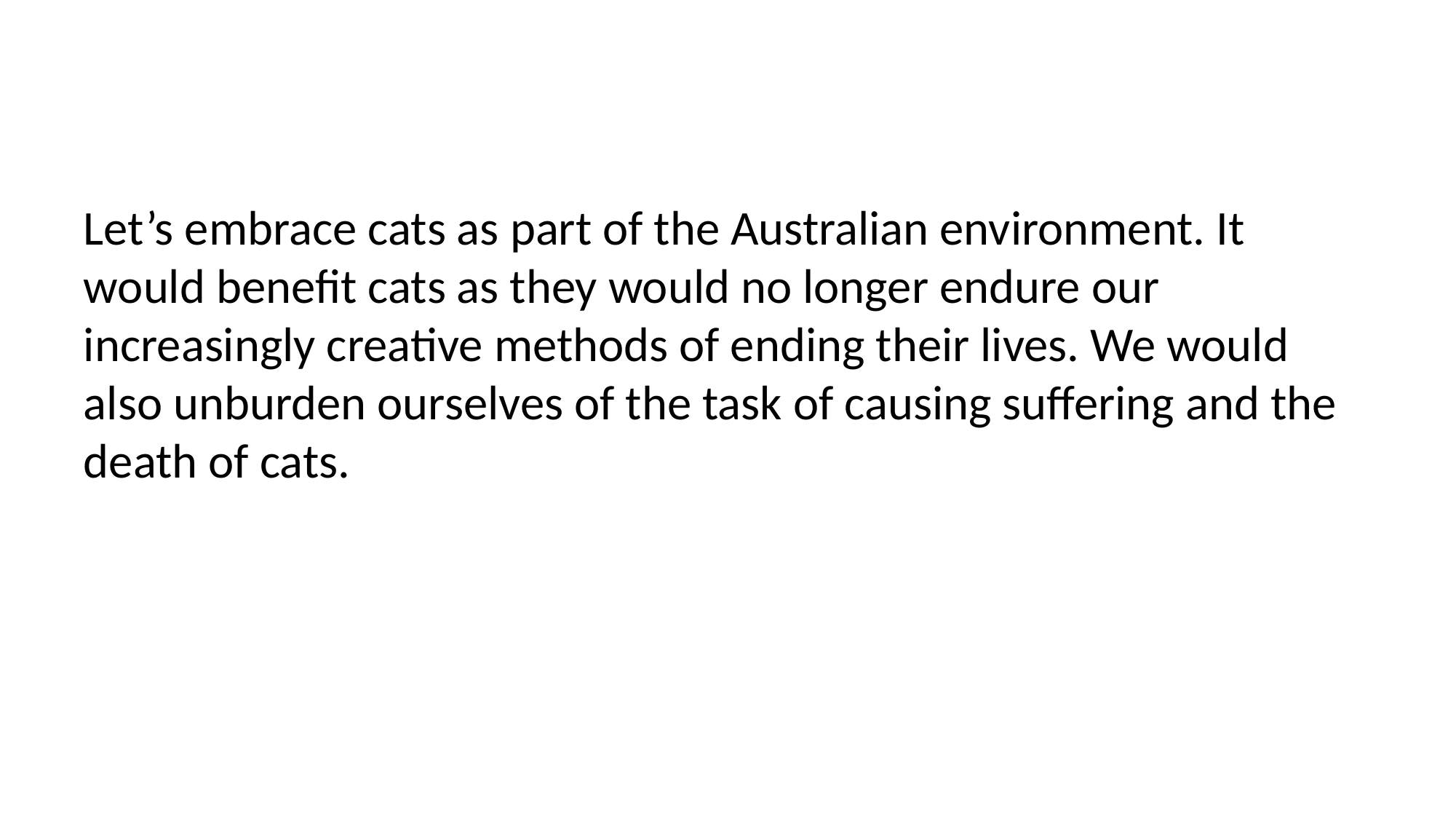

Let’s embrace cats as part of the Australian environment. It would benefit cats as they would no longer endure our increasingly creative methods of ending their lives. We would also unburden ourselves of the task of causing suffering and the death of cats.